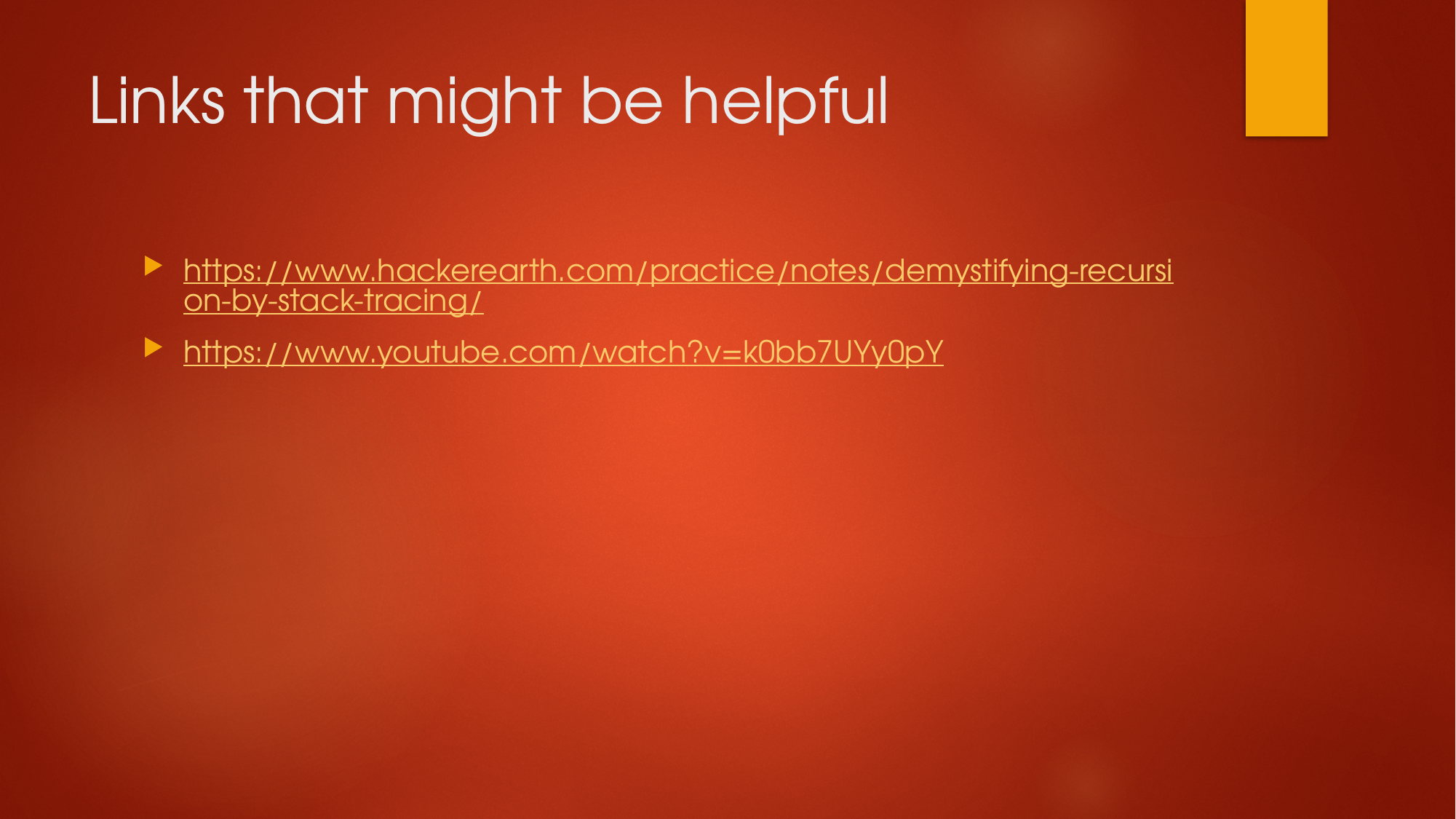

# Links that might be helpful
https://www.hackerearth.com/practice/notes/demystifying-recursion-by-stack-tracing/
https://www.youtube.com/watch?v=k0bb7UYy0pY